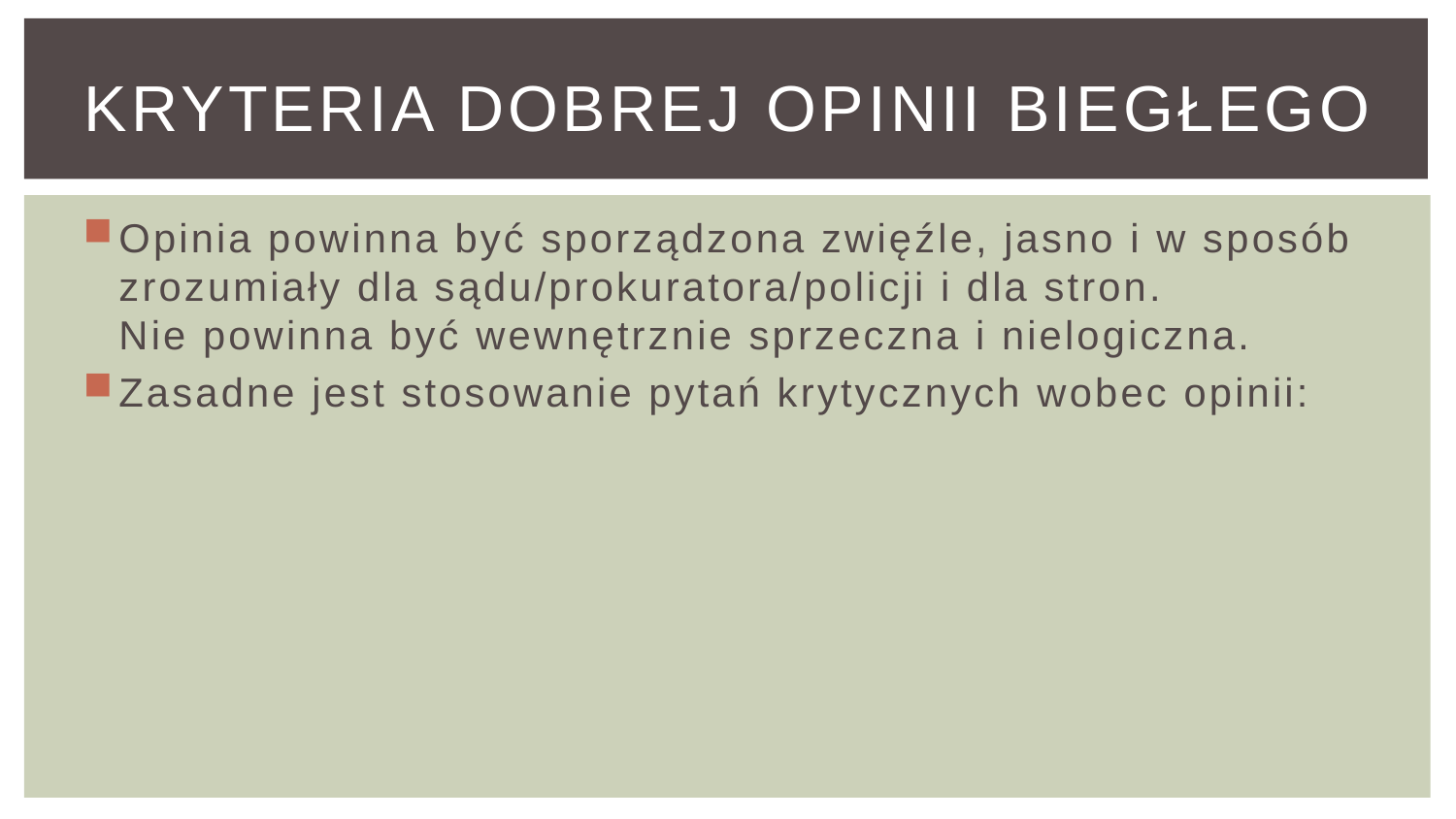

# Kryteria dobrej opinii biegłego
Opinia powinna być sporządzona zwięźle, jasno i w sposób zrozumiały dla sądu/prokuratora/policji i dla stron.
Nie powinna być wewnętrznie sprzeczna i nielogiczna.
Zasadne jest stosowanie pytań krytycznych wobec opinii: